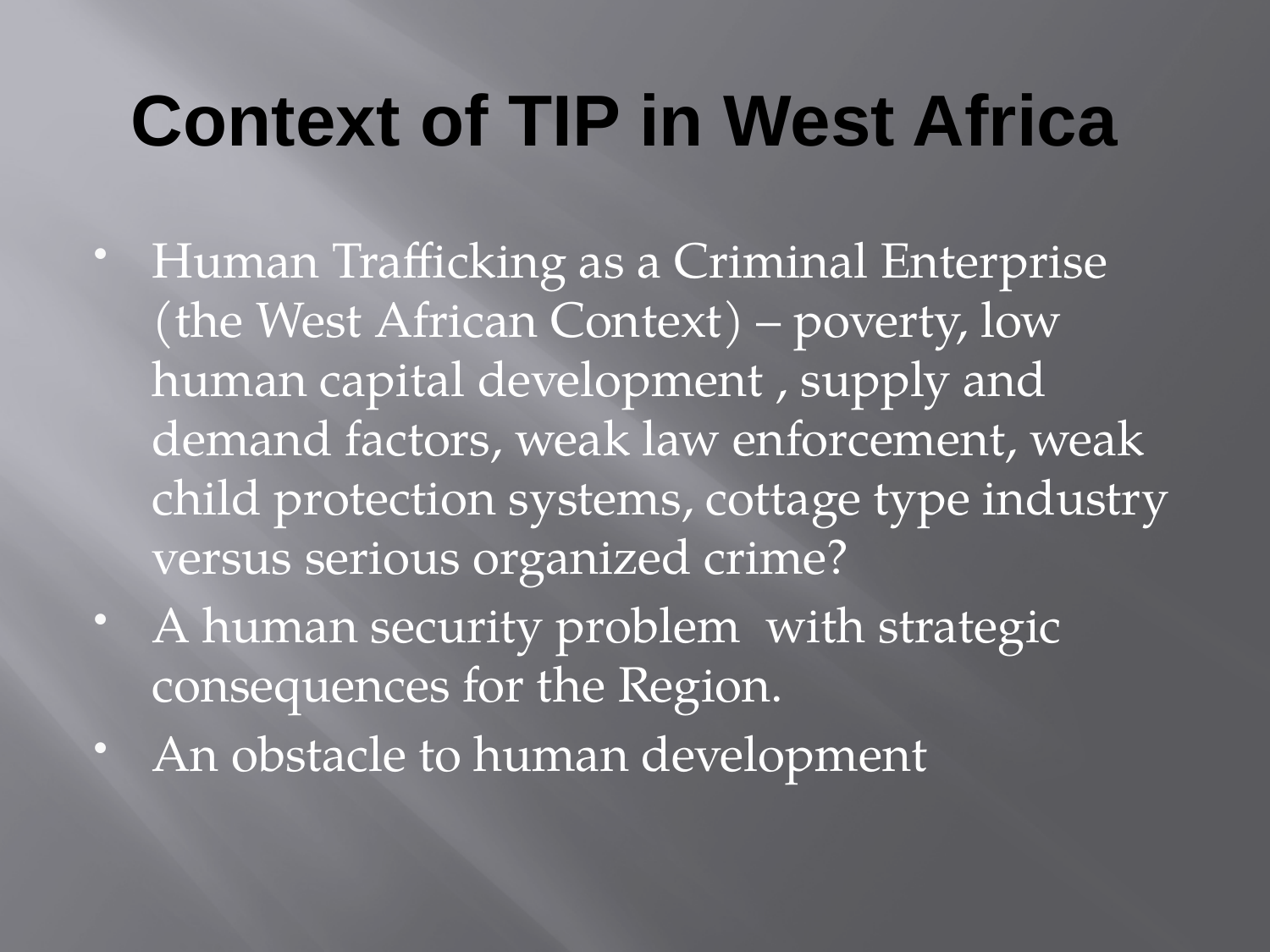

# Context of TIP in West Africa
Human Trafficking as a Criminal Enterprise (the West African Context) – poverty, low human capital development , supply and demand factors, weak law enforcement, weak child protection systems, cottage type industry versus serious organized crime?
A human security problem  with strategic consequences for the Region.
An obstacle to human development